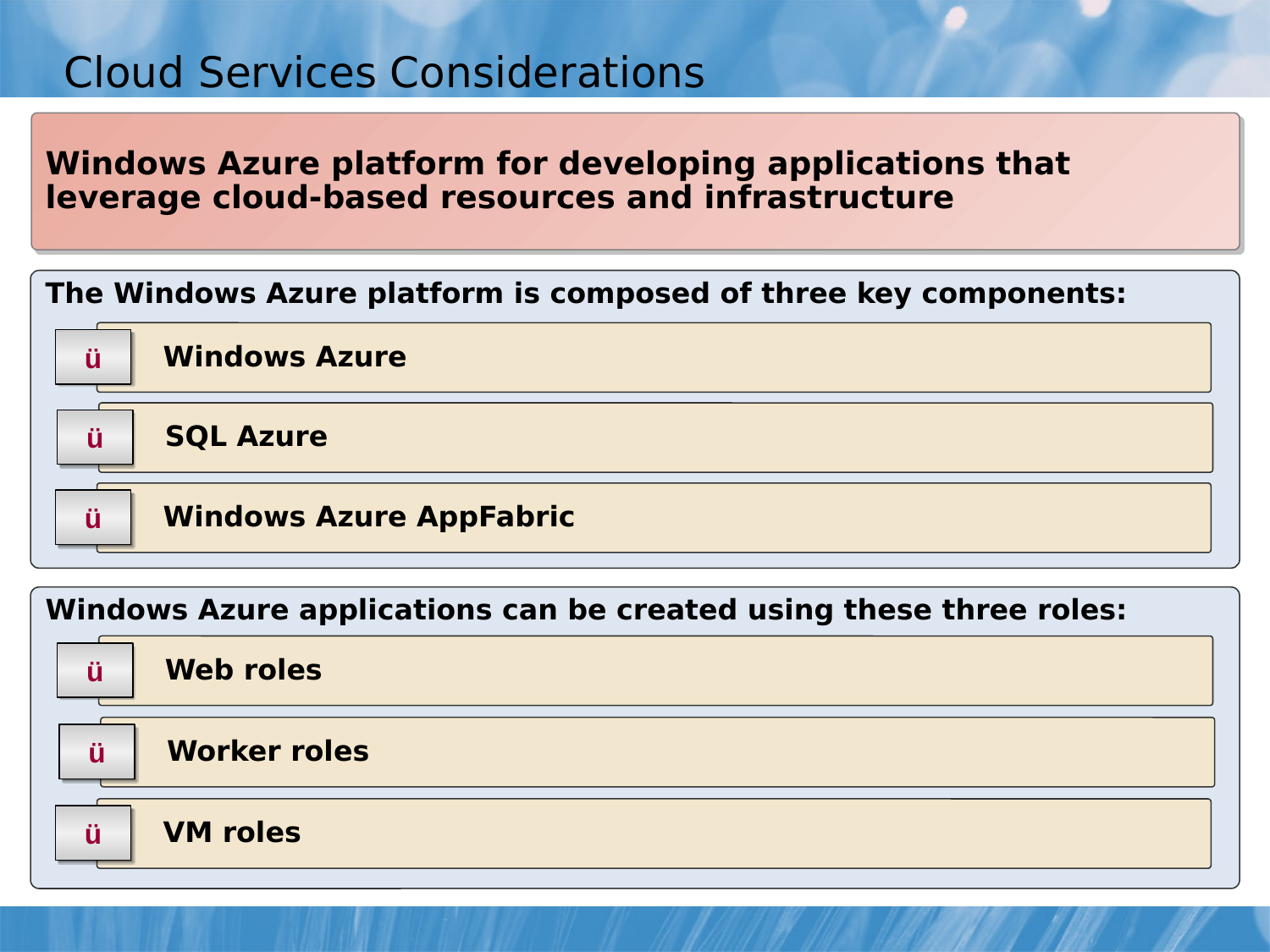

# Cloud Services Considerations
Windows Azure platform for developing applications that leverage cloud-based resources and infrastructure
The Windows Azure platform is composed of three key components:
	   Windows Azure
ü
	   SQL Azure
ü
	   Windows Azure AppFabric
ü
Windows Azure applications can be created using these three roles:
	   Web roles
ü
	   Worker roles
ü
	   VM roles
ü